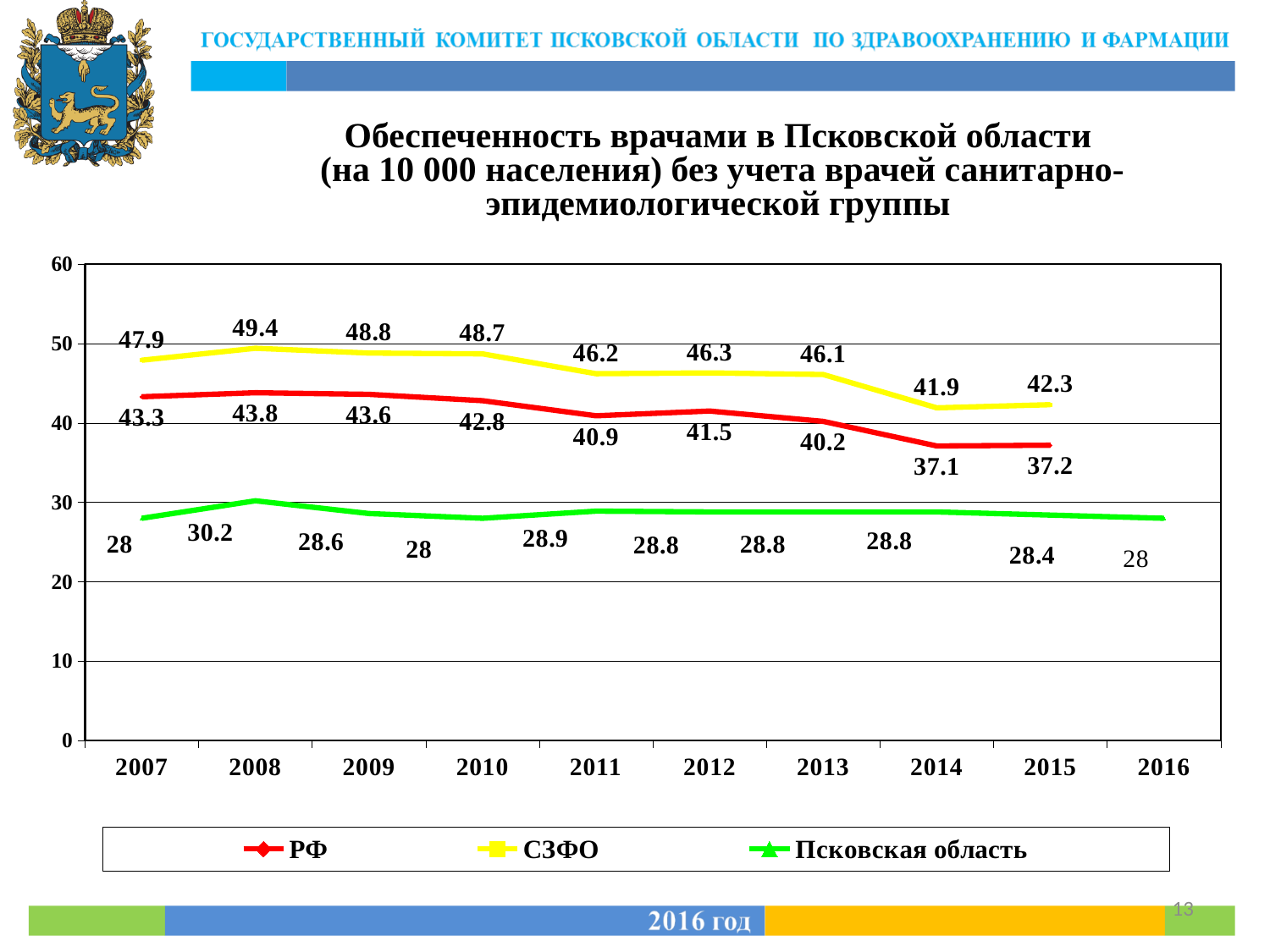

Обеспеченность врачами в Псковской области
(на 10 000 населения) без учета врачей санитарно-эпидемиологической группы

### Chart

| Category | РФ | СЗФО | Псковская область |
|---|---|---|---|
| 2007 | 43.3 | 47.9 | 28.0 |
| 2008 | 43.8 | 49.4 | 30.2 |
| 2009 | 43.6 | 48.8 | 28.6 |
| 2010 | 42.8 | 48.7 | 28.0 |
| 2011 | 40.9 | 46.2 | 28.9 |
| 2012 | 41.5 | 46.3 | 28.8 |
| 2013 | 40.2 | 46.1 | 28.8 |
| 2014 | 37.1 | 41.9 | 28.8 |
| 2015 | 37.2 | 42.3 | 28.4 |
| 2016 | None | None | 28.0 |
13